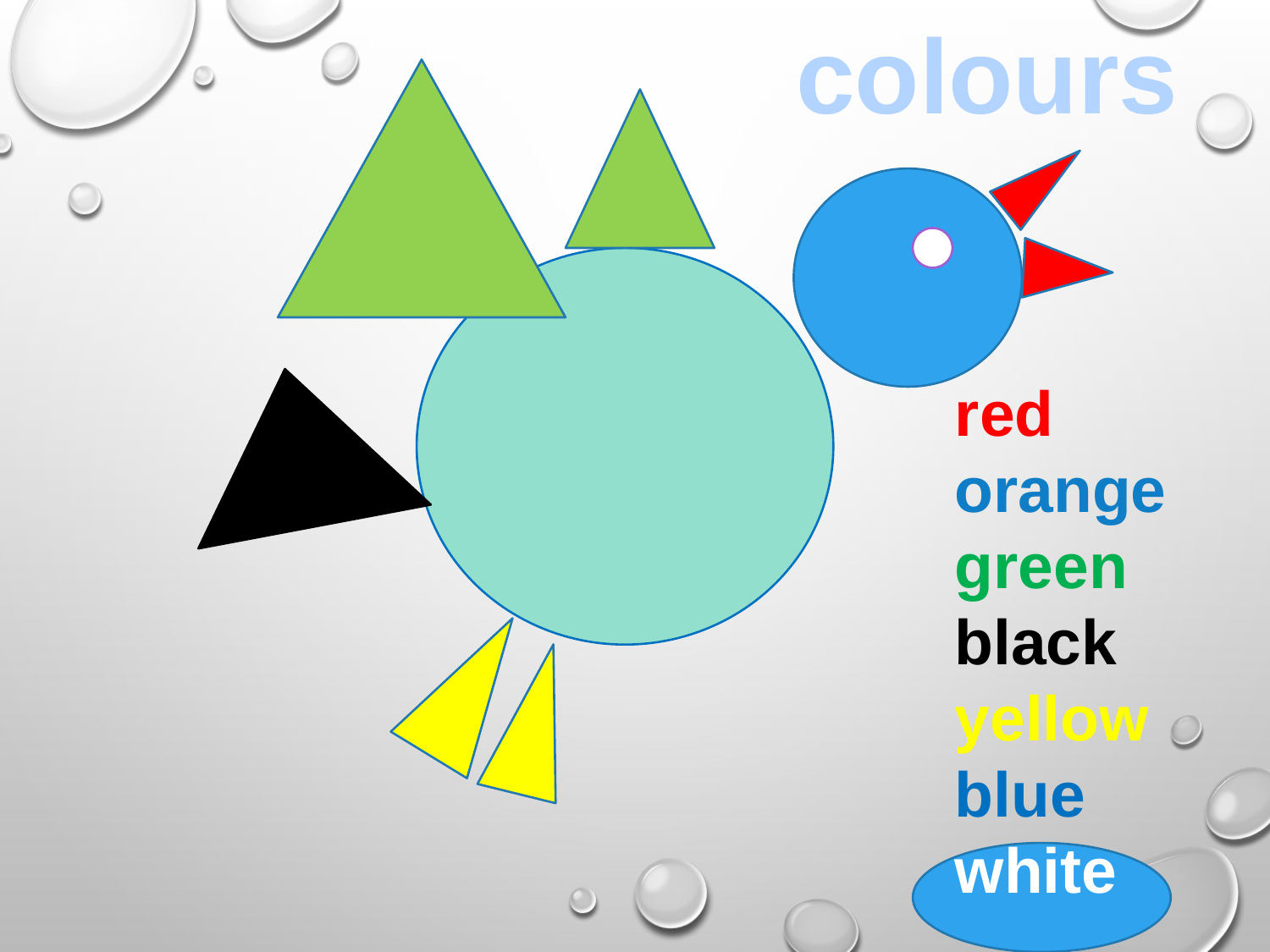

# colours

red
orange
green
black
yellow
blue
white